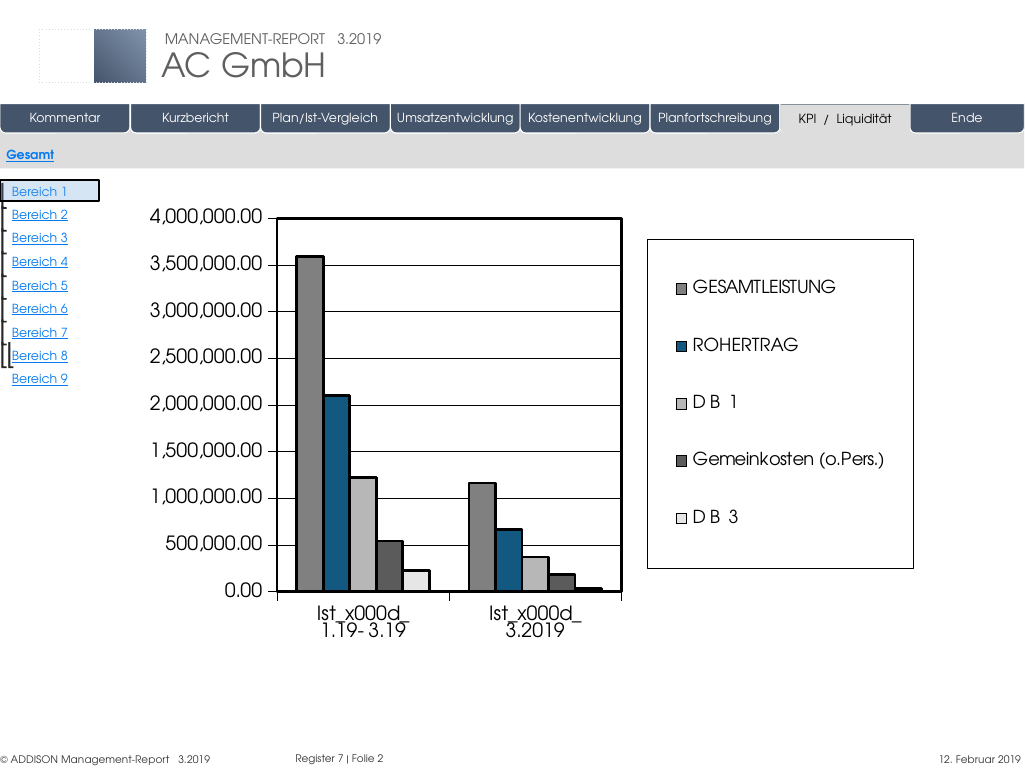

|  |  |  |  |  |  |
| --- | --- | --- | --- | --- | --- |
Eigene Folien

### Chart

| Category | GESAMTLEISTUNG | ROHERTRAG | D B  1 | Gemeinkosten (o.Pers.) | D B  3 |
|---|---|---|---|---|---|
| Ist_x000d_
1.19- 3.19 | 3593156.0 | 2102994.0 | 1220934.0 | 543525.0 | 231013.0 |
| Ist_x000d_
3.2019 | 1163583.0 | 664868.0 | 370908.0 | 184371.0 | 37744.0 |
# Register 7 | Folie 2